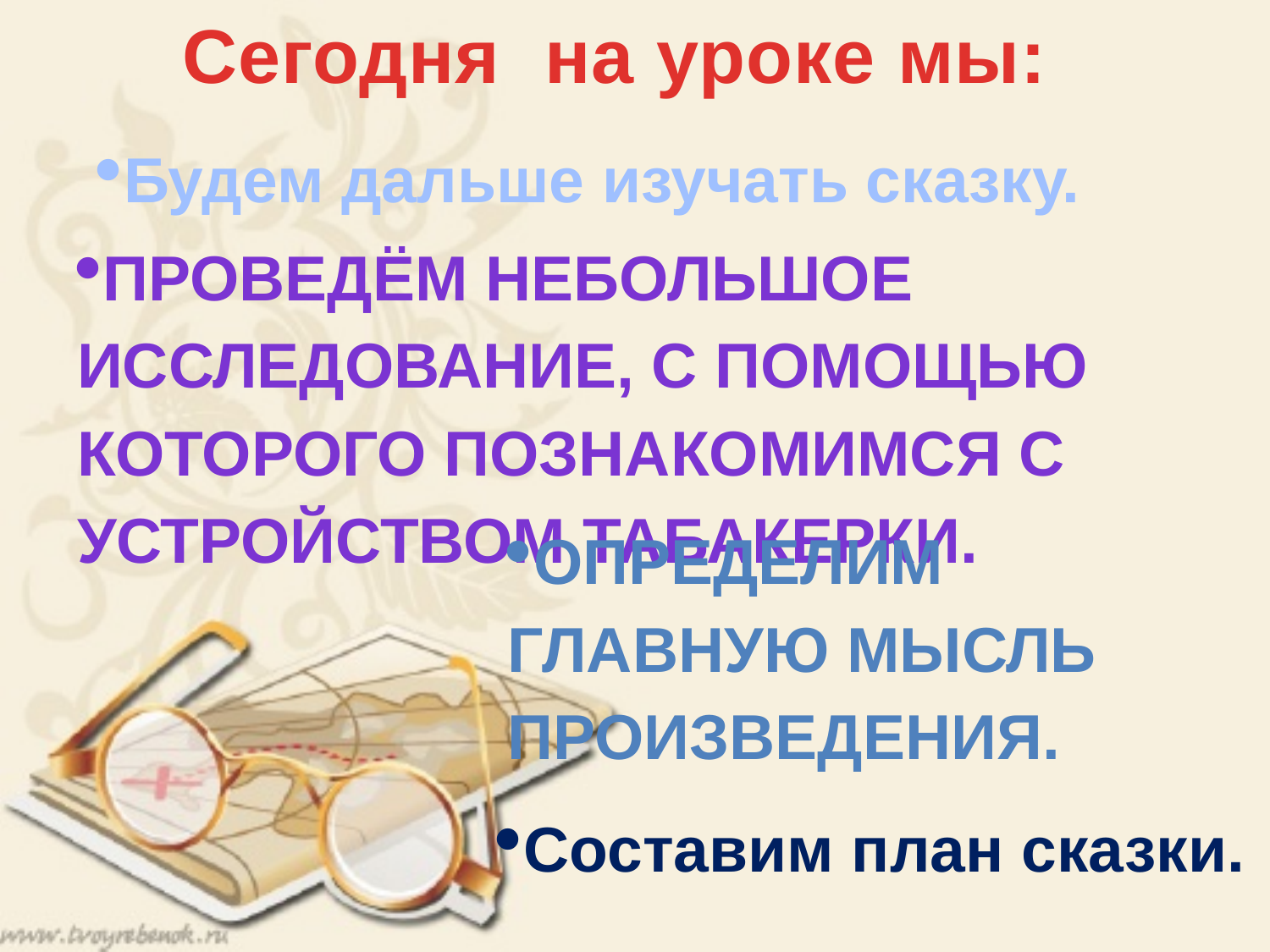

# Сегодня  на уроке мы:
Будем дальше изучать сказку.
Проведём небольшое исследование, с помощью которого познакомимся с устройством табакерки.
Определим главную мысль произведения.
Составим план сказки.